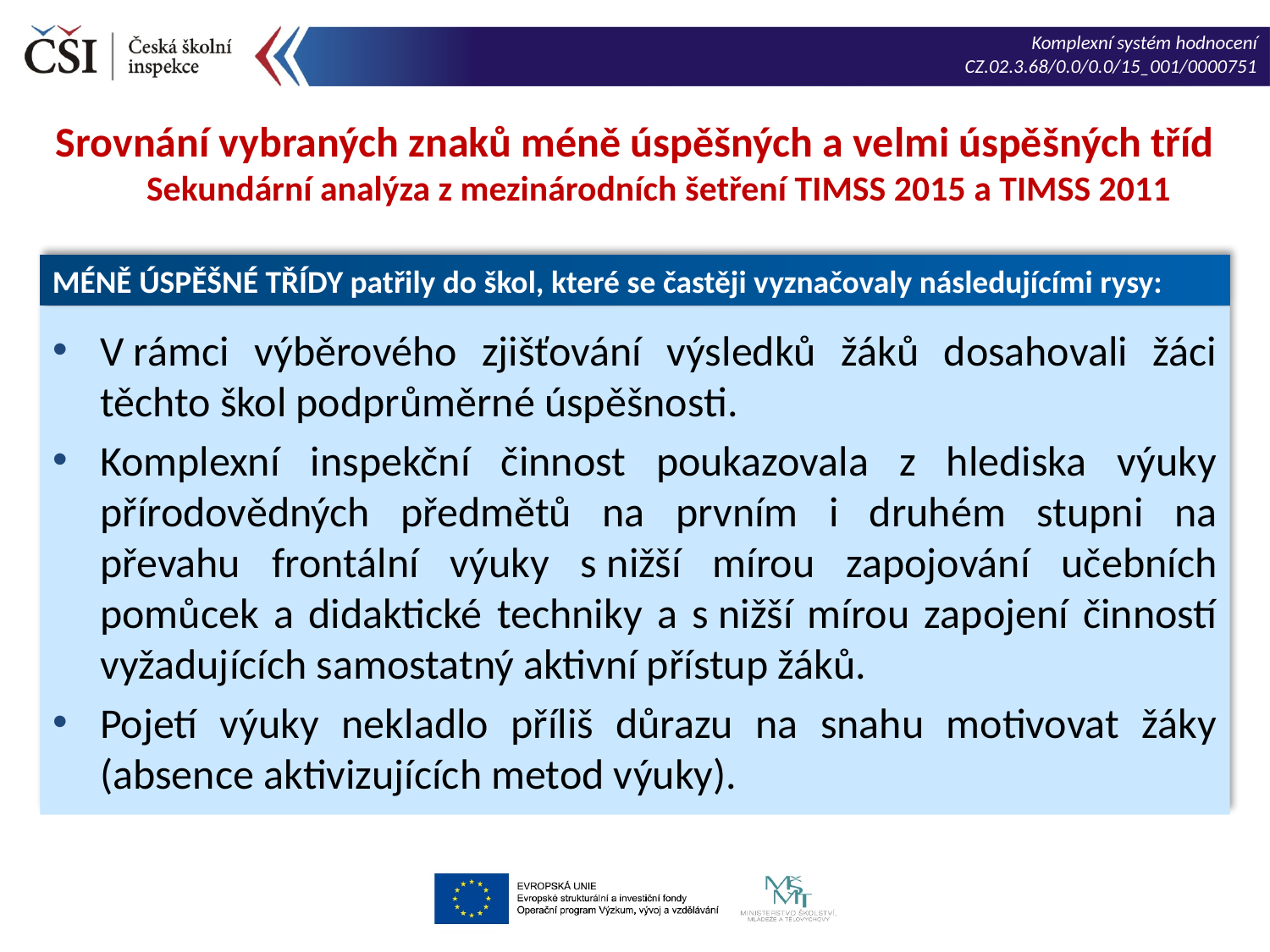

Srovnání vybraných znaků méně úspěšných a velmi úspěšných tříd Sekundární analýza z mezinárodních šetření TIMSS 2015 a TIMSS 2011
MÉNĚ ÚSPĚŠNÉ TŘÍDY patřily do škol, které se častěji vyznačovaly následujícími rysy:
V rámci výběrového zjišťování výsledků žáků dosahovali žáci těchto škol podprůměrné úspěšnosti.
Komplexní inspekční činnost poukazovala z hlediska výuky přírodovědných předmětů na prvním i druhém stupni na převahu frontální výuky s nižší mírou zapojování učebních pomůcek a didaktické techniky a s nižší mírou zapojení činností vyžadujících samostatný aktivní přístup žáků.
Pojetí výuky nekladlo příliš důrazu na snahu motivovat žáky (absence aktivizujících metod výuky).